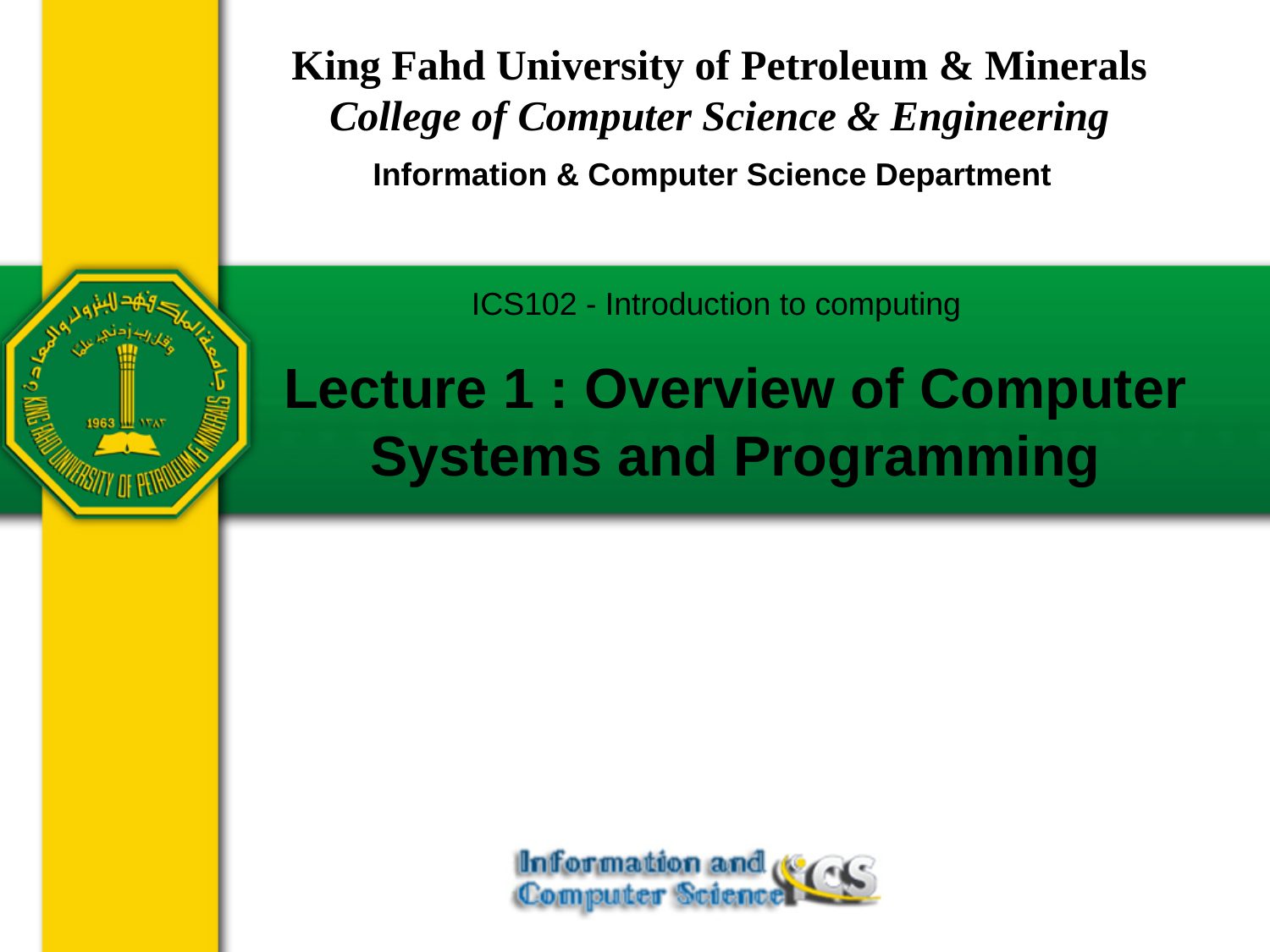

King Fahd University of Petroleum & Minerals
College of Computer Science & Engineering
Information & Computer Science Department
ICS102 - Introduction to computing
Lecture 1 : Overview of Computer Systems and Programming